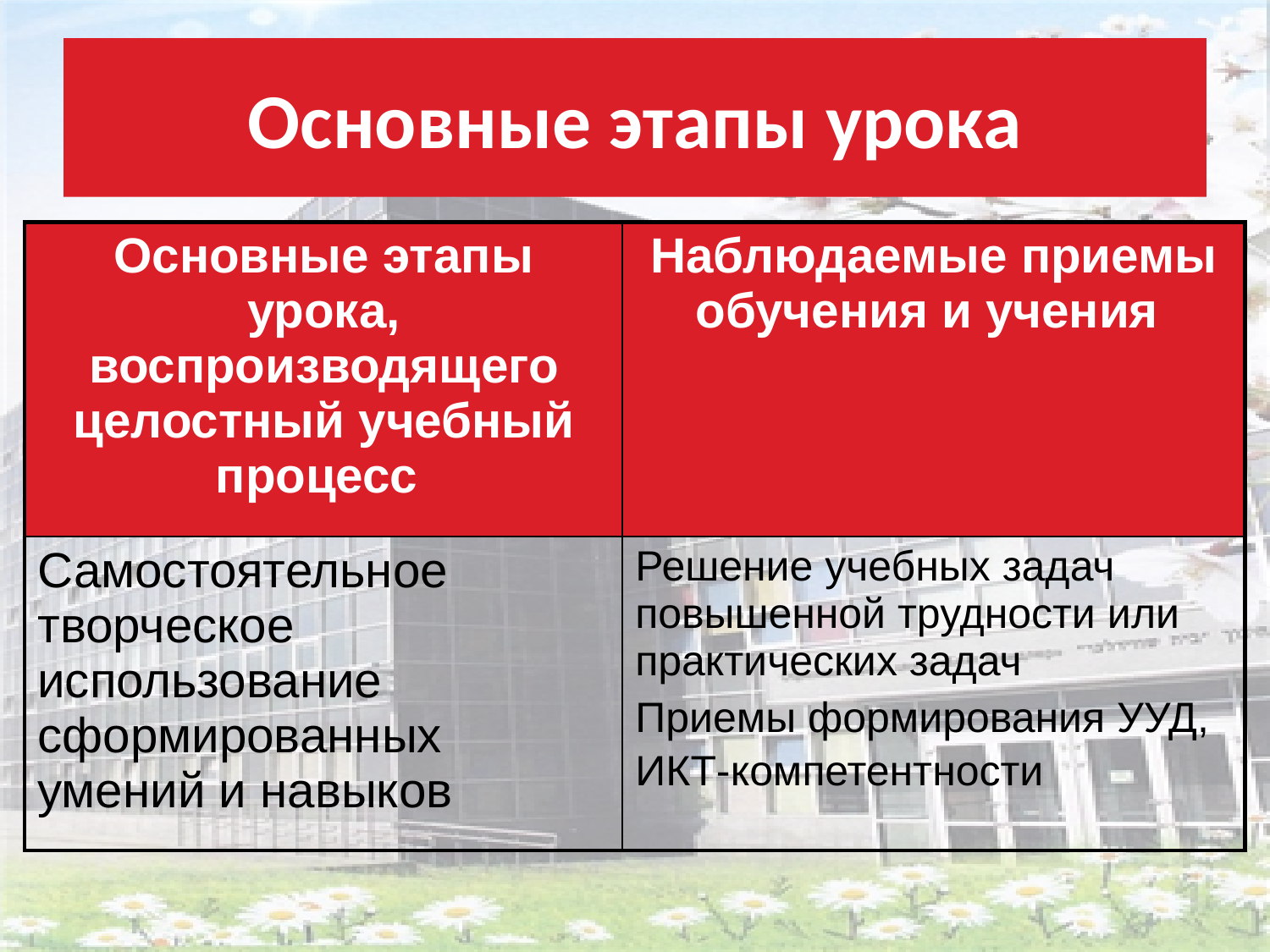

# Основные этапы урока
| Основные этапы урока, воспроизводящего целостный учебный процесс | Наблюдаемые приемы обучения и учения |
| --- | --- |
| Самостоятельное творческое использование сформированных умений и навыков | Решение учебных задач повышенной трудности или практических задач Приемы формирования УУД, ИКТ-компетентности |